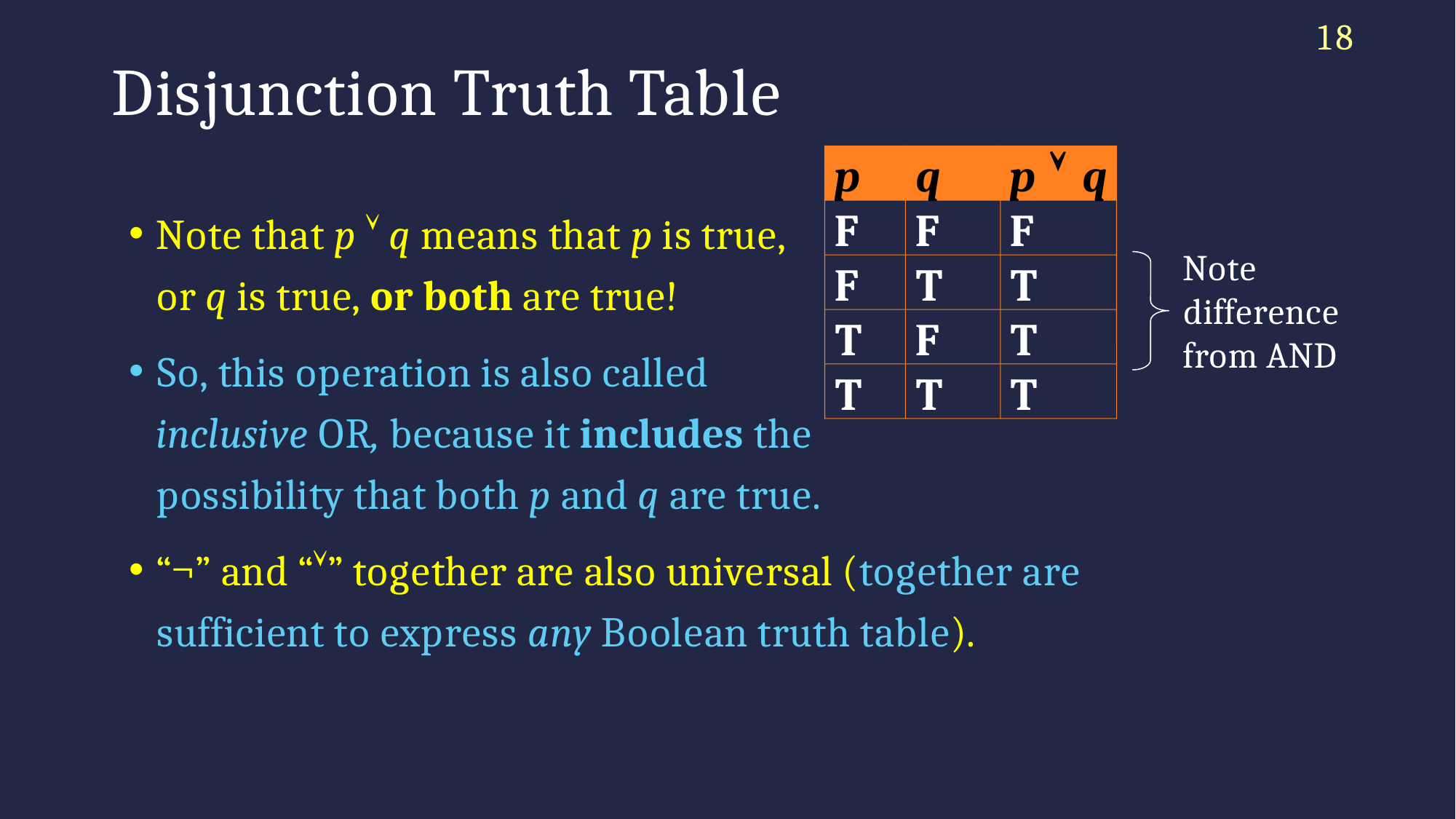

18
# Disjunction Truth Table
∨

p
q
p
q

Note that p ∨ q means that p is true,
or q is true, or both are true!
So, this operation is also called
inclusive OR, because it includes the
possibility that both p and q are true.
“¬” and “∨” together are also universal (together are sufficient to express any Boolean truth table).
F
F
F
Note
difference
from AND

F
T
T
T
F
T
T
T
T